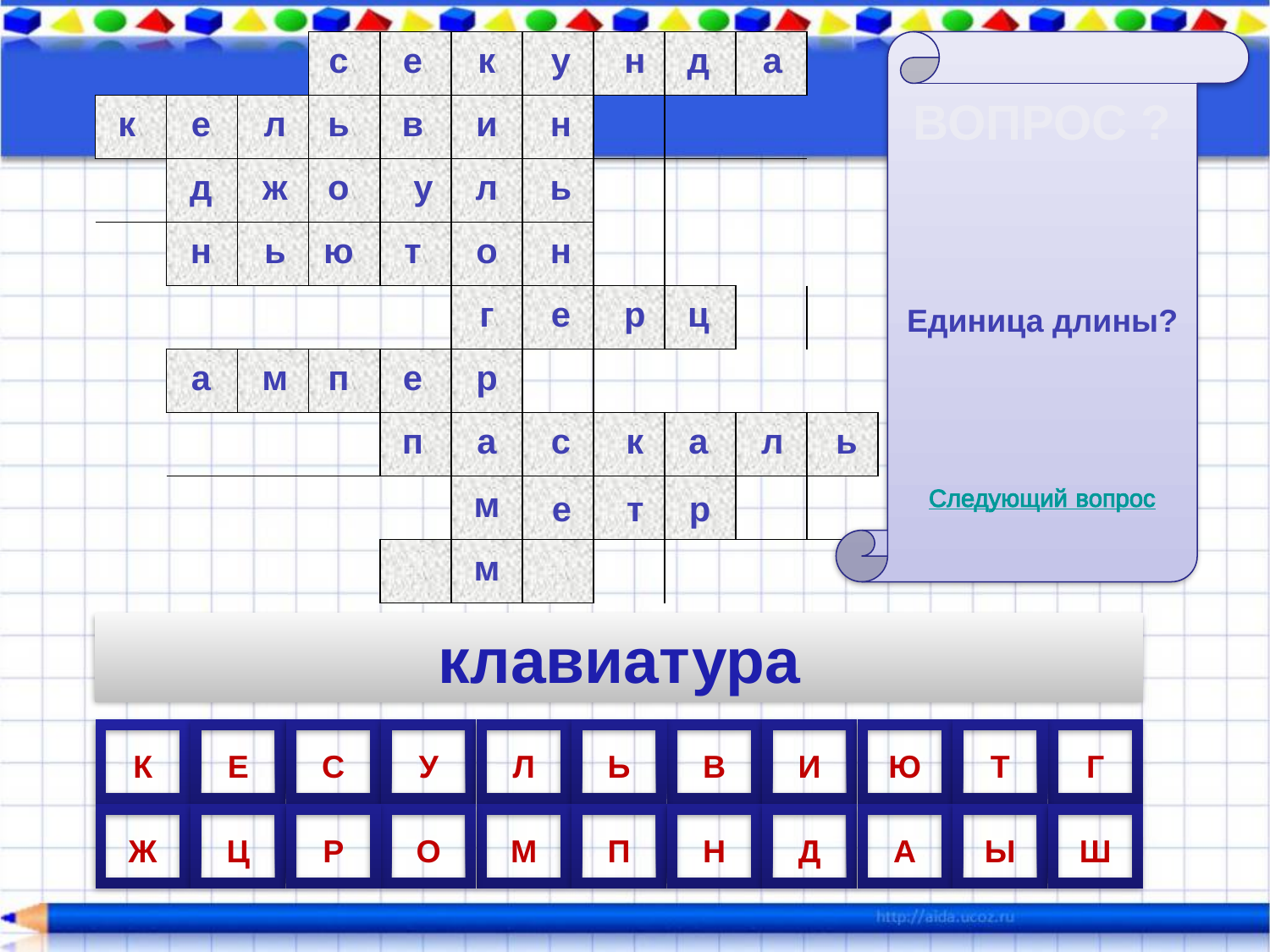

|  |  |  |  |  |  |  |  |  |  |  |
| --- | --- | --- | --- | --- | --- | --- | --- | --- | --- | --- |
|  |  |  |  |  |  |  |  |  |  |  |
|  |  |  |  |  |  |  |  |  |  |  |
|  |  |  |  |  |  |  |  |  |  |  |
|  |  |  |  |  |  |  |  |  |  |  |
|  |  |  |  |  |  |  |  |  |  |  |
|  |  |  |  |  |  |  |  |  |  |  |
|  |  |  |  |  |  |  |  |  |  |  |
|  |  |  |  |  |  |  |  |  |  |  |
с
е
к
у
н
д
а
Единица длины?
ВОПРОС ?
к
е
л
ь
в
и
н
д
ж
о
у
л
ь
н
ь
ю
т
о
н
г
е
р
ц
а
м
п
е
р
п
а
с
к
а
л
ь
м
Следующий вопрос
е
т
р
м
клавиатура

К
Е
С
У
Л
Ь
В
И
Ю
Т
Г

Ж
Ц
Р
О
М
П
Н
Д
А
Ы
Ш